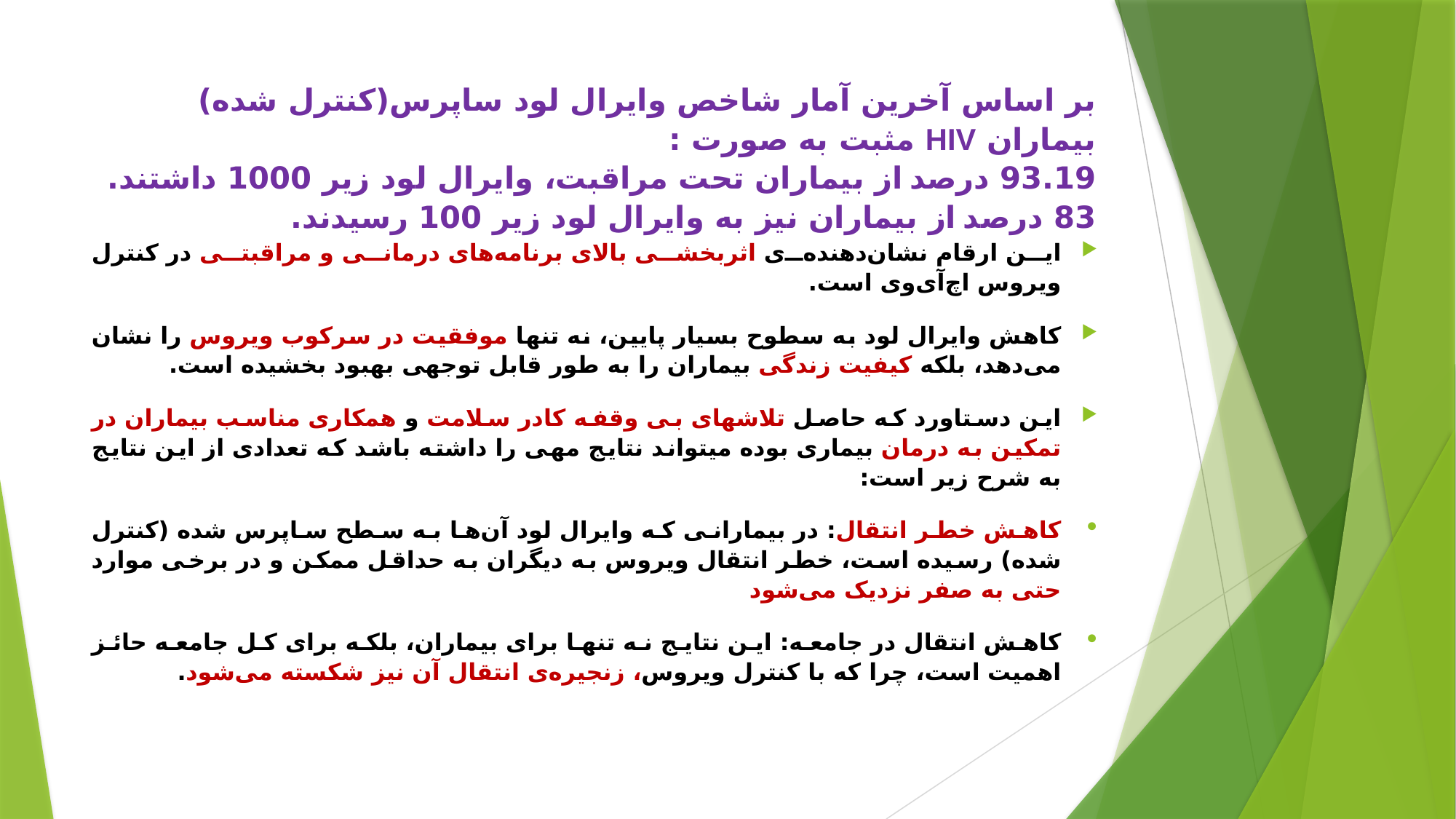

# بر اساس آخرین آمار شاخص وایرال لود ساپرس(کنترل شده) بیماران HIV مثبت به صورت : 93.19 درصد از بیماران تحت مراقبت، وایرال لود زیر 1000 داشتند. 83 درصد از بیماران نیز به وایرال لود زیر 100 رسیدند.
این ارقام نشان‌دهنده‌ی اثربخشی بالای برنامه‌های درمانی و مراقبتی در کنترل ویروس اچ‌آی‌وی است.
کاهش وایرال لود به سطوح بسیار پایین، نه تنها موفقیت در سرکوب ویروس را نشان می‌دهد، بلکه کیفیت زندگی بیماران را به طور قابل توجهی بهبود بخشیده است.
این دستاورد که حاصل تلاشهای بی وقفه کادر سلامت و همکاری مناسب بیماران در تمکین به درمان بیماری بوده میتواند نتایج مهی را داشته باشد که تعدادی از این نتایج به شرح زیر است:
کاهش خطر انتقال: در بیمارانی که وایرال لود آن‌ها به سطح ساپرس شده (کنترل شده) رسیده است، خطر انتقال ویروس به دیگران به حداقل ممکن و در برخی موارد حتی به صفر نزدیک می‌شود
کاهش انتقال در جامعه: این نتایج نه تنها برای بیماران، بلکه برای کل جامعه حائز اهمیت است، چرا که با کنترل ویروس، زنجیره‌ی انتقال آن نیز شکسته می‌شود.